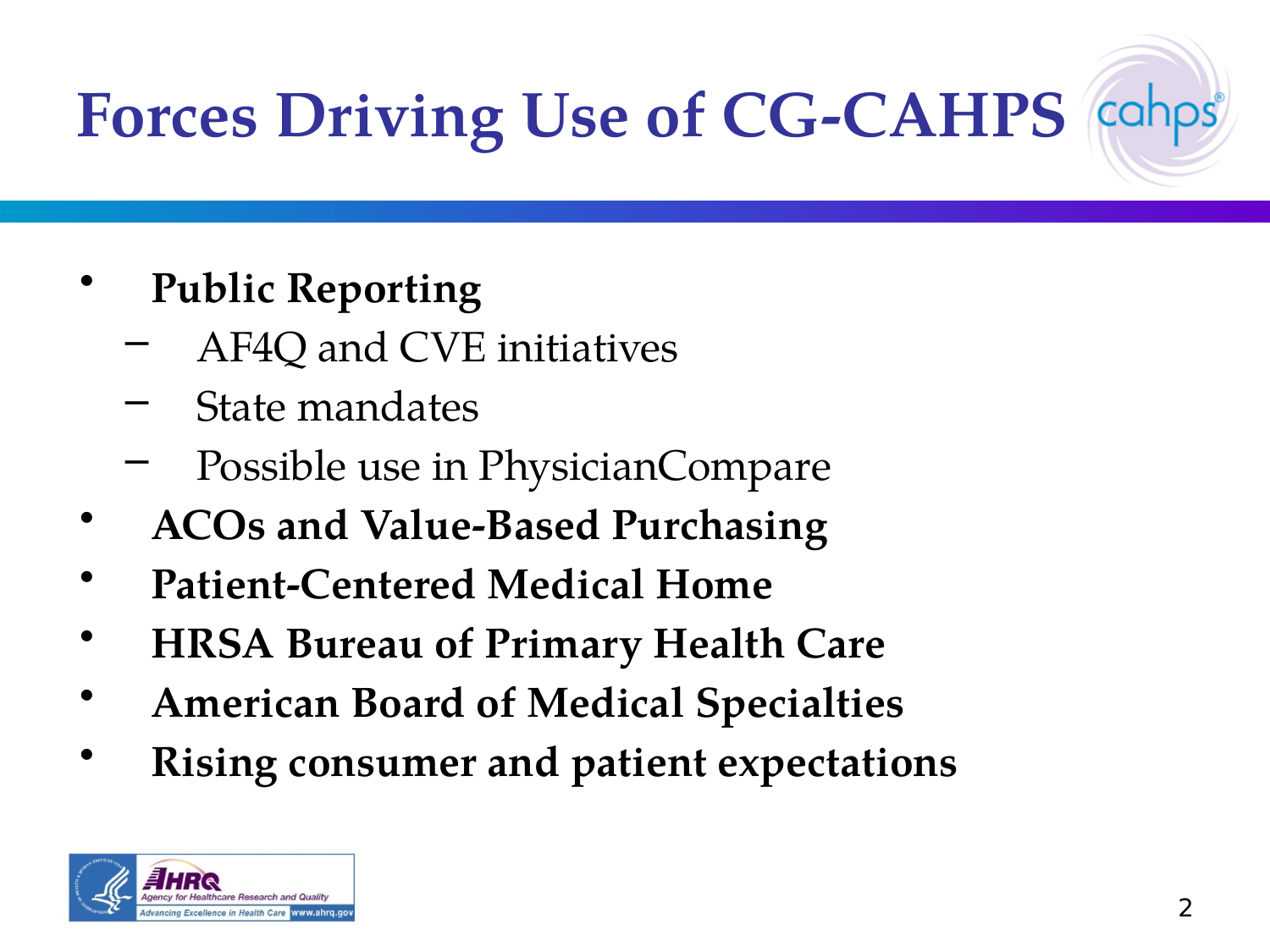

# Forces Driving Use of CG-CAHPS

Public Reporting
AF4Q and CVE initiatives
State mandates
Possible use in PhysicianCompare
ACOs and Value-Based Purchasing
Patient-Centered Medical Home
HRSA Bureau of Primary Health Care
American Board of Medical Specialties
Rising consumer and patient expectations
2